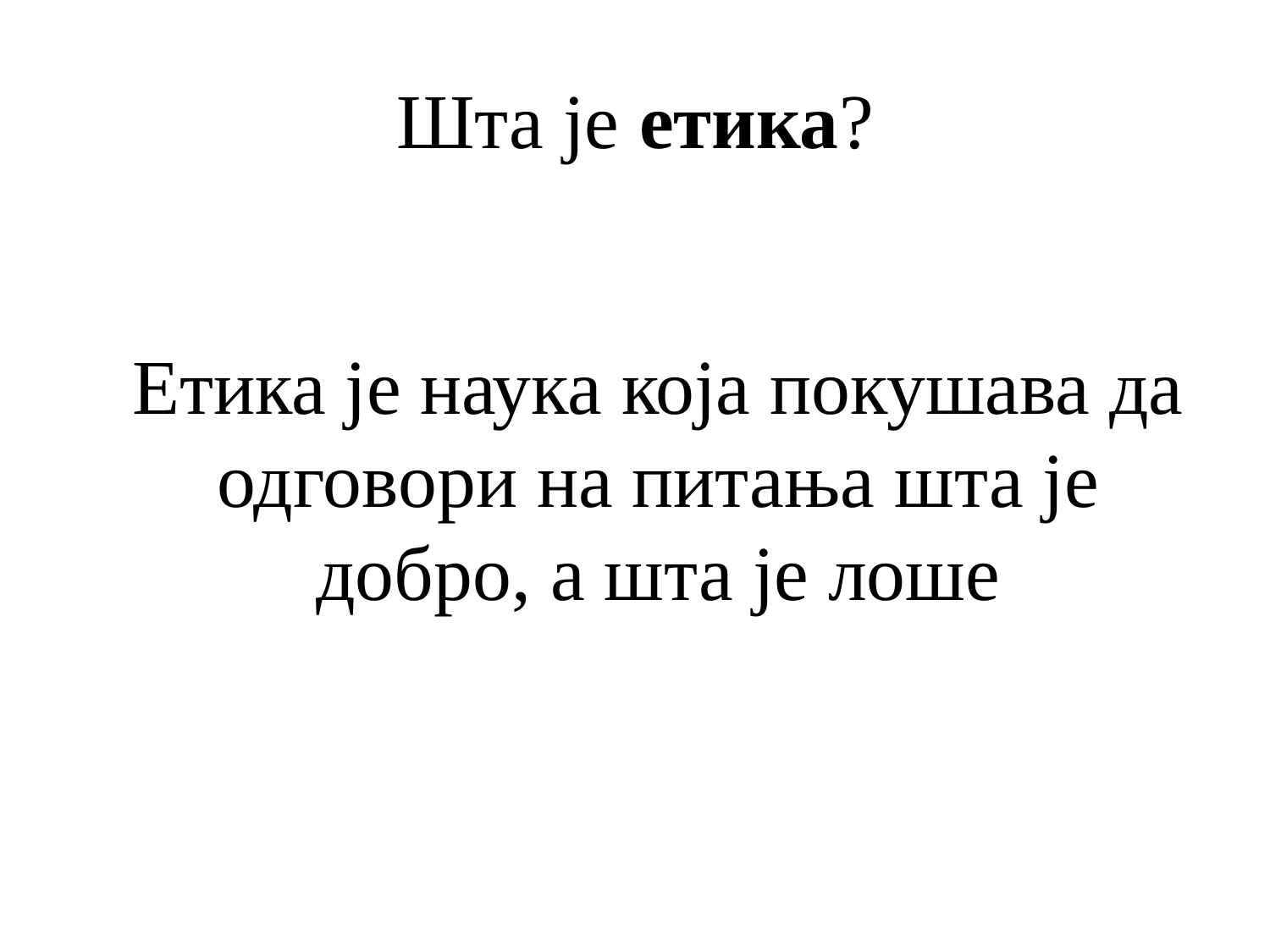

# Шта је етика?

	Eтика је наука која покушава да одговори на питања шта је добро, а шта је лоше